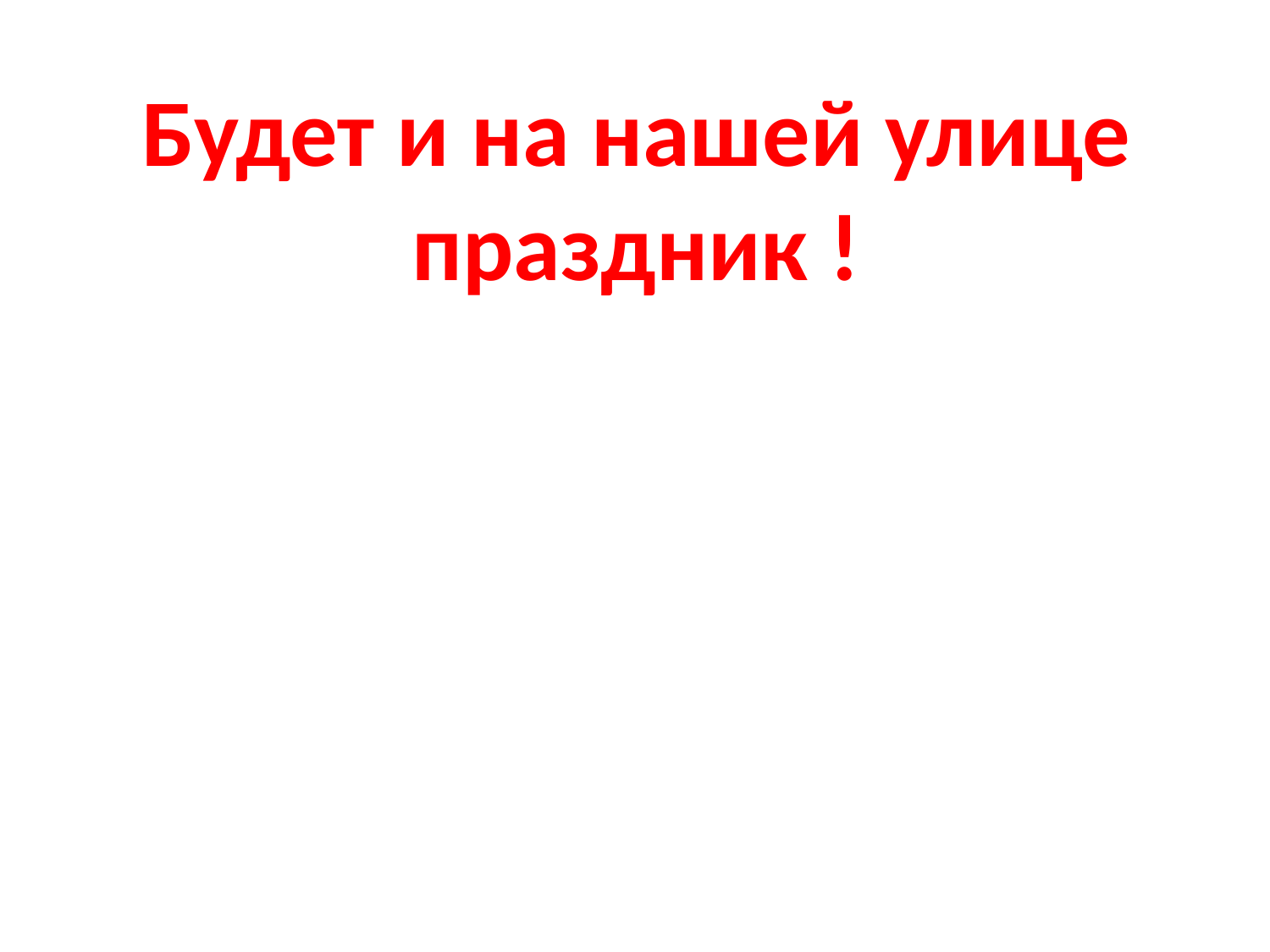

# Будет и на нашей улице праздник !